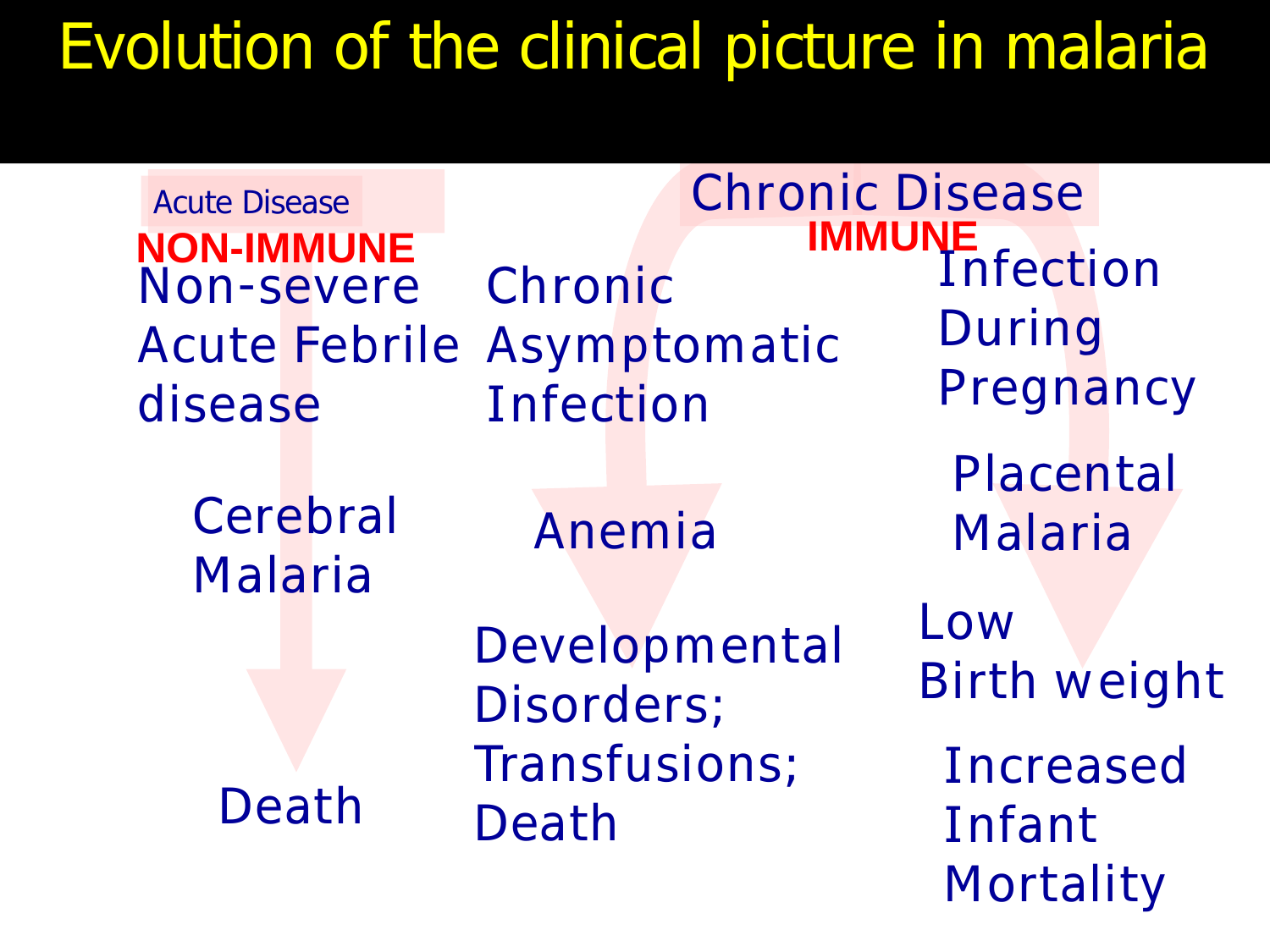

Evolution of the clinical picture in malaria

Chronic Disease

Acute Disease
          IMMUNE
NON-IMMUNE
Infection
During
Pregnancy

Non-severe
Acute Febrile
disease
Chronic
Asymptomatic
Infection
Placental
Malaria
Cerebral
Malaria
Anemia
Low
Birth weight
Developmental
Disorders;
Transfusions;
Death
Increased
Infant
Mortality
Death